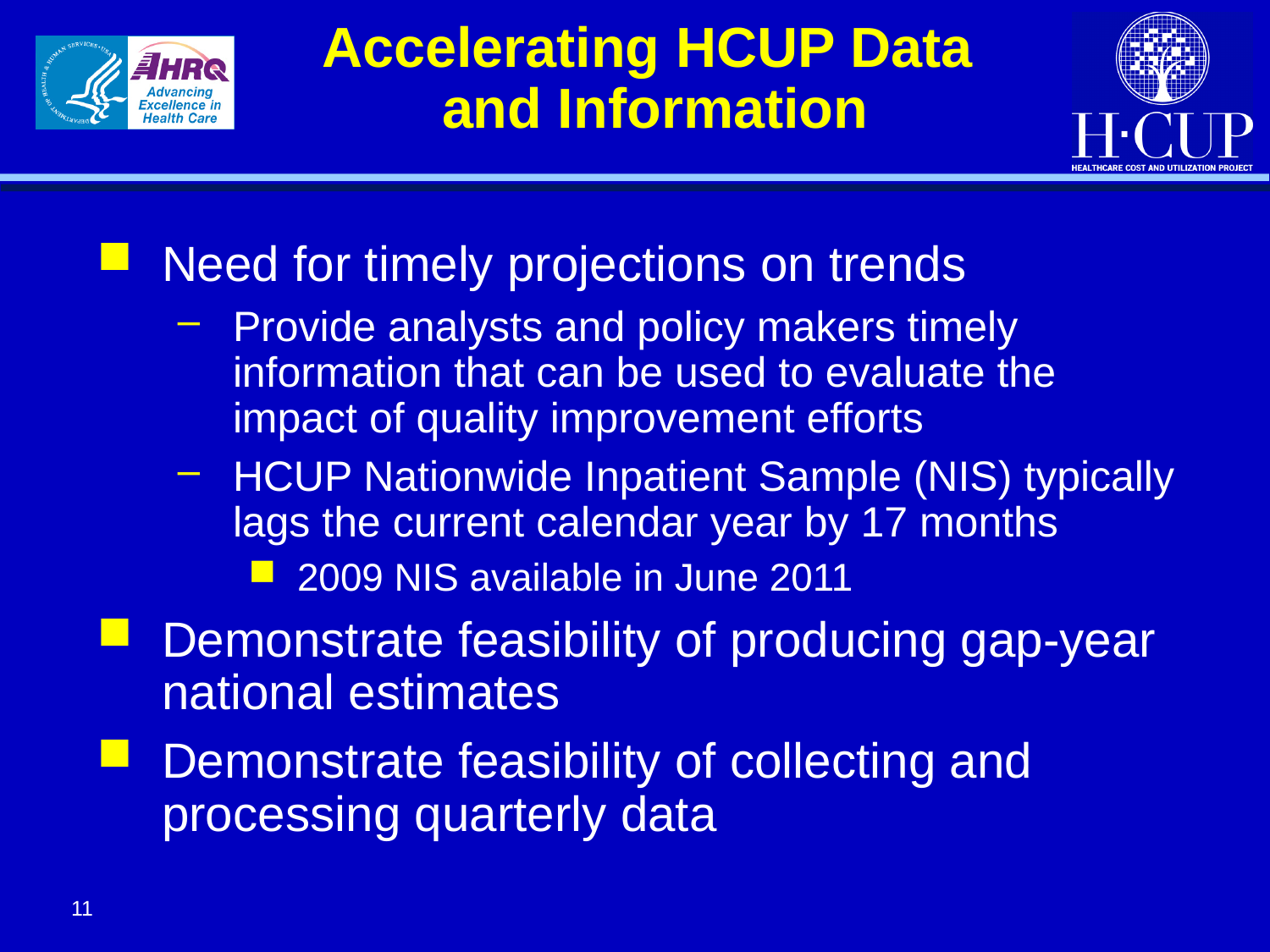

# Accelerating HCUP Data and Information
Need for timely projections on trends
Provide analysts and policy makers timely information that can be used to evaluate the impact of quality improvement efforts
HCUP Nationwide Inpatient Sample (NIS) typically lags the current calendar year by 17 months
2009 NIS available in June 2011
Demonstrate feasibility of producing gap-year national estimates
Demonstrate feasibility of collecting and processing quarterly data

11